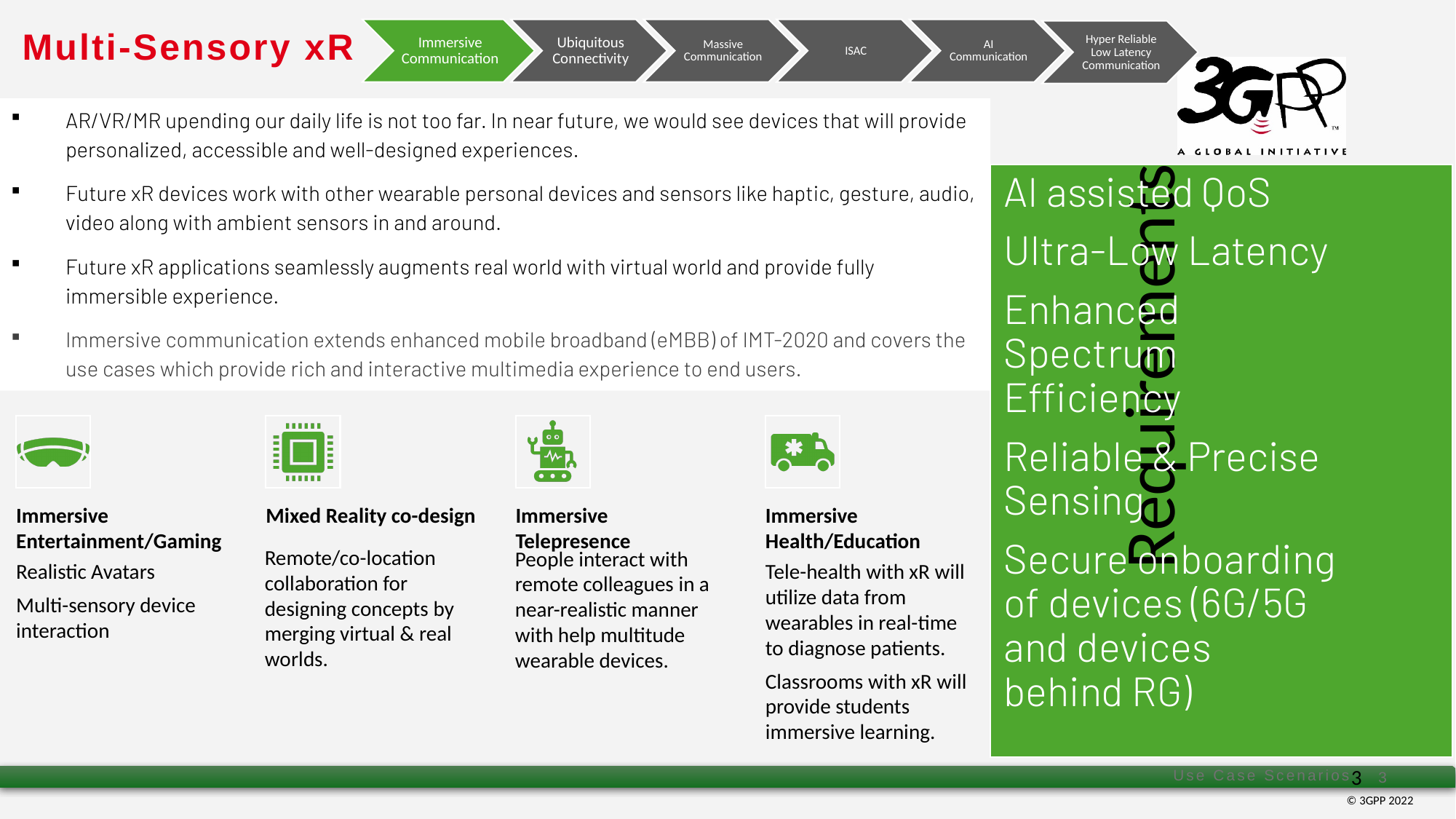

Immersive Communication
Ubiquitous Connectivity
Massive Communication
ISAC
AI Communication
Hyper Reliable Low Latency Communication
Multi-Sensory xR
AR/VR/MR upending our daily life is not too far. In near future, we would see devices that will provide personalized, accessible and well-designed experiences.
Future xR devices work with other wearable personal devices and sensors like haptic, gesture, audio, video along with ambient sensors in and around.
Future xR applications seamlessly augments real world with virtual world and provide fully immersible experience.
Immersive communication extends enhanced mobile broadband (eMBB) of IMT-2020 and covers the use cases which provide rich and interactive multimedia experience to end users.

Requirements
AI assisted QoS
Ultra-Low Latency
Enhanced Spectrum Efficiency
Reliable & Precise Sensing
Secure onboarding of devices (6G/5G and devices behind RG)
Immersive Entertainment/Gaming
Realistic Avatars
Multi-sensory device interaction
Mixed Reality co-design
Remote/co-location collaboration for designing concepts by merging virtual & real worlds.
Immersive Telepresence
People interact with remote colleagues in a near-realistic manner with help multitude wearable devices.
Immersive Health/Education
Tele-health with xR will utilize data from wearables in real-time to diagnose patients.
Classrooms with xR will provide students immersive learning.
Use Case Scenarios